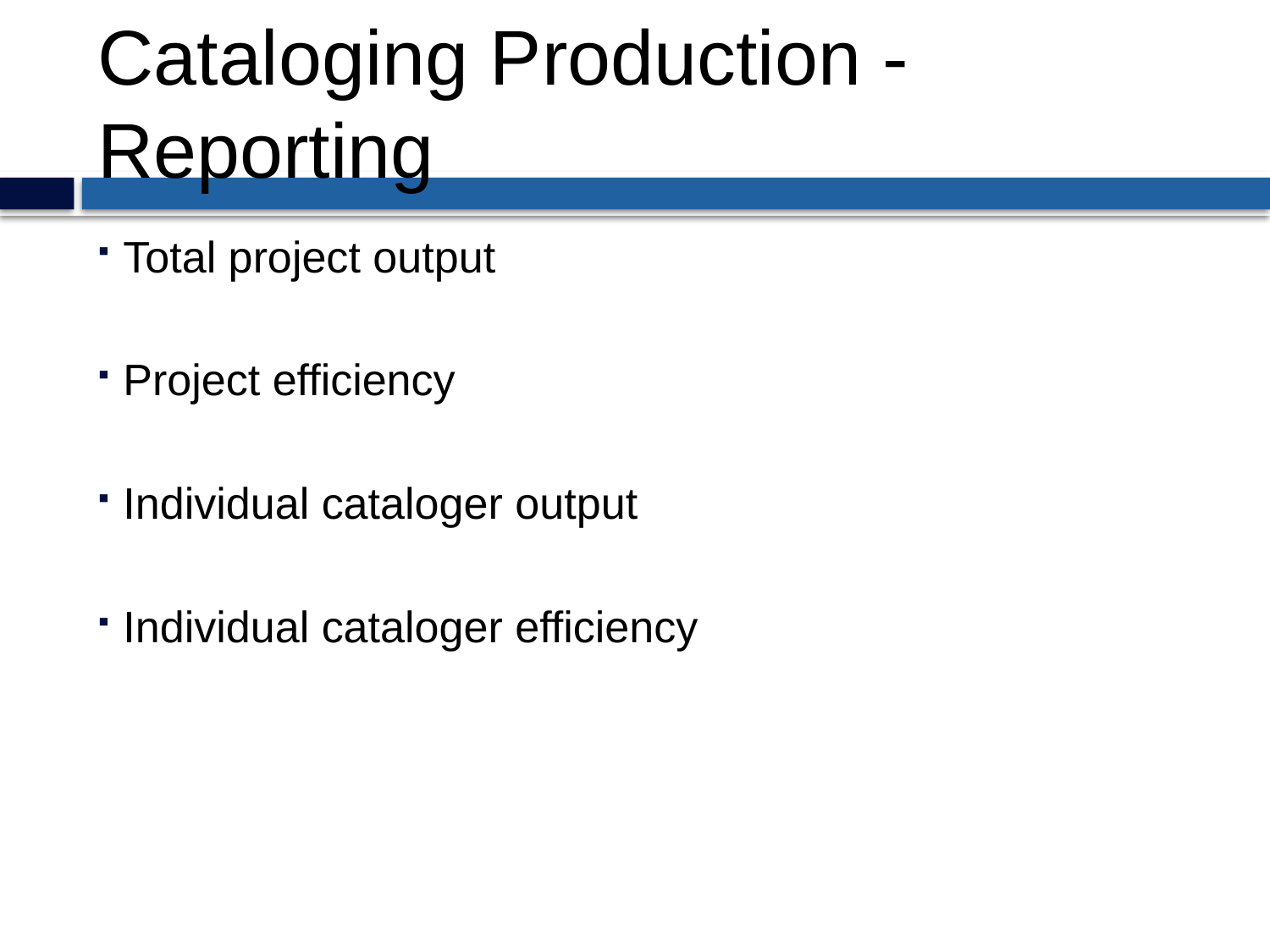

# Cataloging Production - Reporting
Total project output
Project efficiency
Individual cataloger output
Individual cataloger efficiency